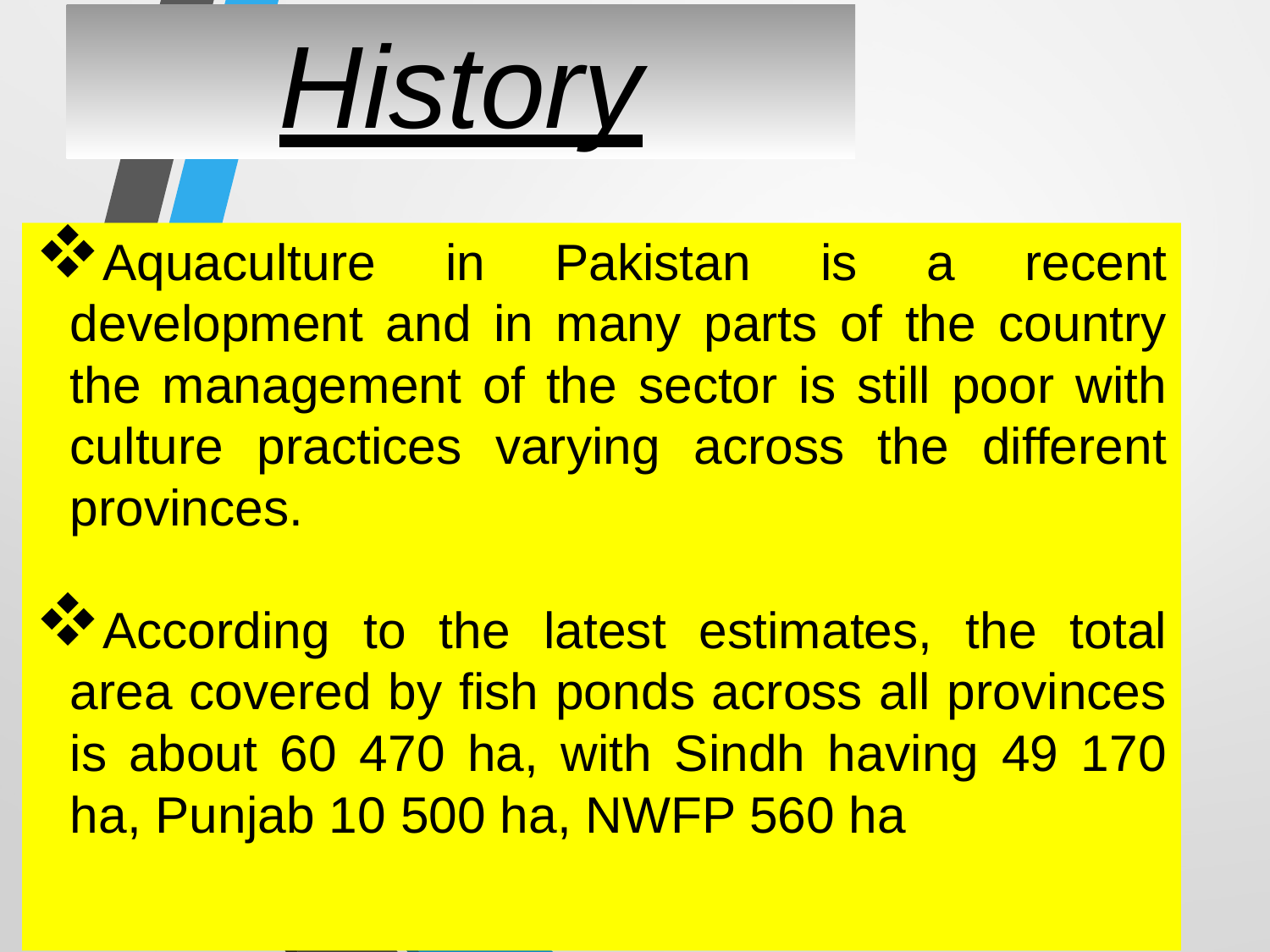

# History
Aquaculture in Pakistan is a recent development and in many parts of the country the management of the sector is still poor with culture practices varying across the different provinces.

According to the latest estimates, the total area covered by fish ponds across all provinces is about 60 470 ha, with Sindh having 49 170 ha, Punjab 10 500 ha, NWFP 560 ha